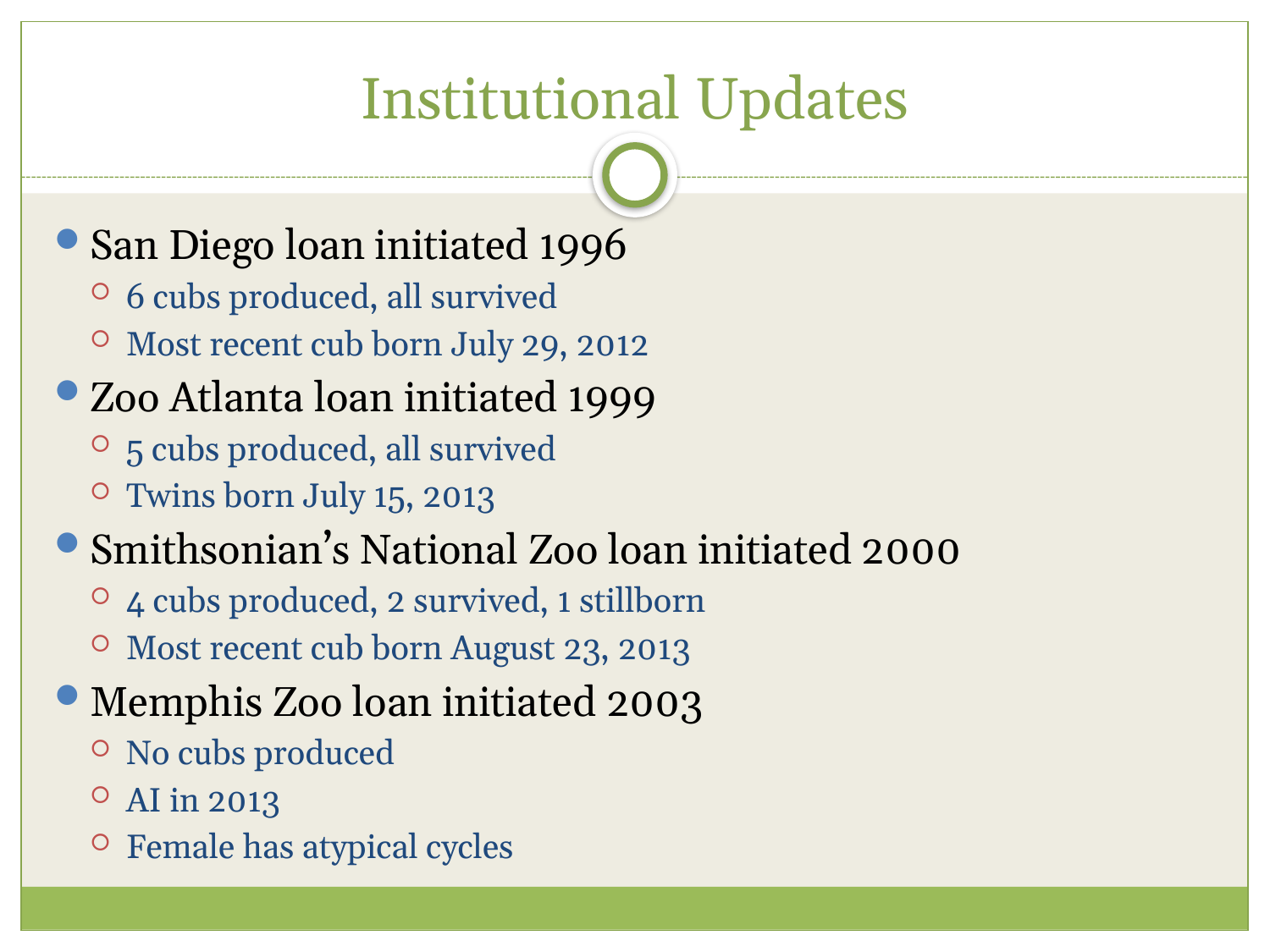

# Institutional Updates
San Diego loan initiated 1996
6 cubs produced, all survived
Most recent cub born July 29, 2012
Zoo Atlanta loan initiated 1999
5 cubs produced, all survived
Twins born July 15, 2013
Smithsonian’s National Zoo loan initiated 2000
4 cubs produced, 2 survived, 1 stillborn
Most recent cub born August 23, 2013
Memphis Zoo loan initiated 2003
No cubs produced
AI in 2013
Female has atypical cycles